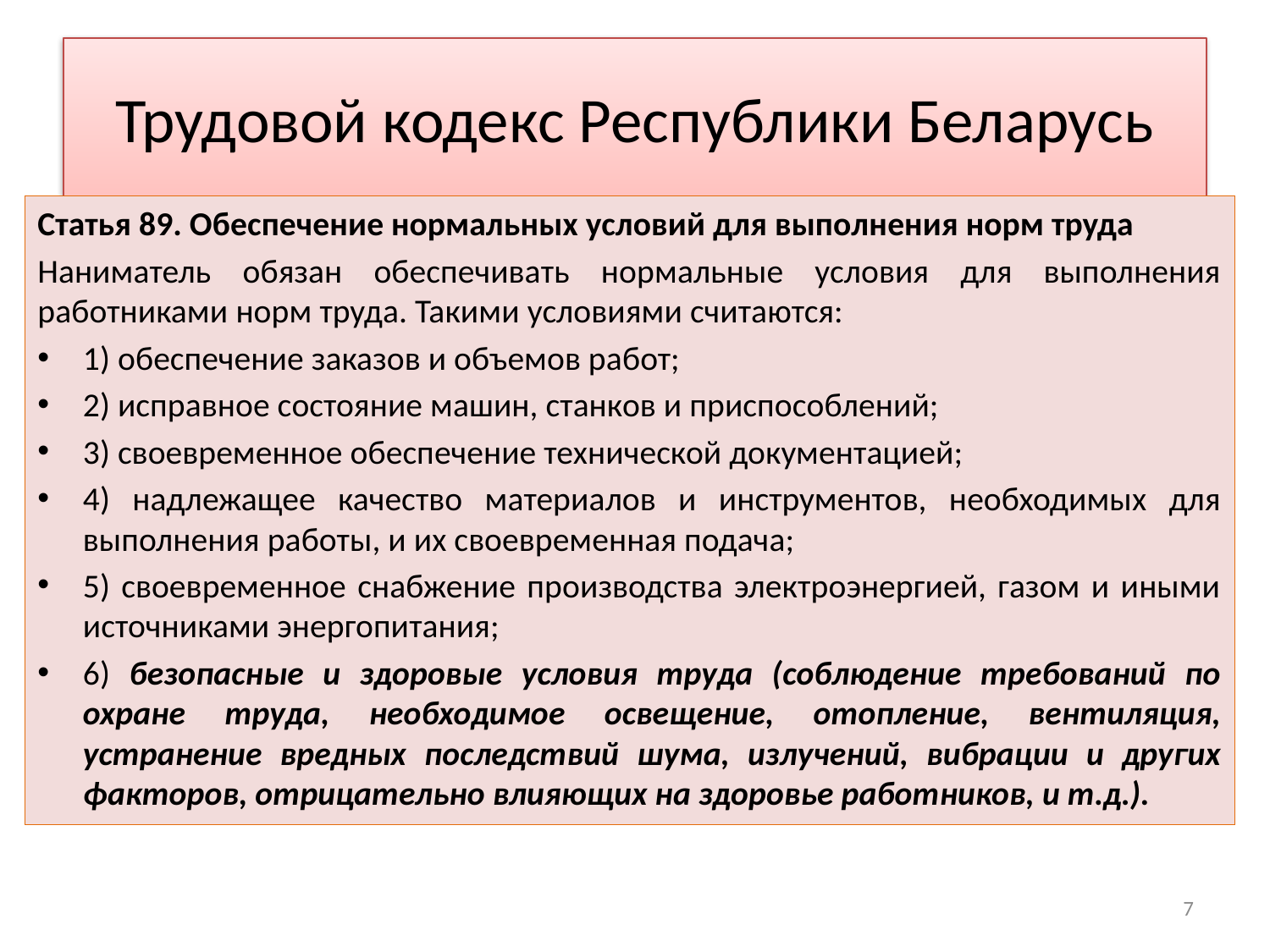

# Трудовой кодекс Республики Беларусь
Статья 89. Обеспечение нормальных условий для выполнения норм труда
Наниматель обязан обеспечивать нормальные условия для выполнения работниками норм труда. Такими условиями считаются:
1) обеспечение заказов и объемов работ;
2) исправное состояние машин, станков и приспособлений;
3) своевременное обеспечение технической документацией;
4) надлежащее качество материалов и инструментов, необходимых для выполнения работы, и их своевременная подача;
5) своевременное снабжение производства электроэнергией, газом и иными источниками энергопитания;
6) безопасные и здоровые условия труда (соблюдение требований по охране труда, необходимое освещение, отопление, вентиляция, устранение вредных последствий шума, излучений, вибрации и других факторов, отрицательно влияющих на здоровье работников, и т.д.).

7